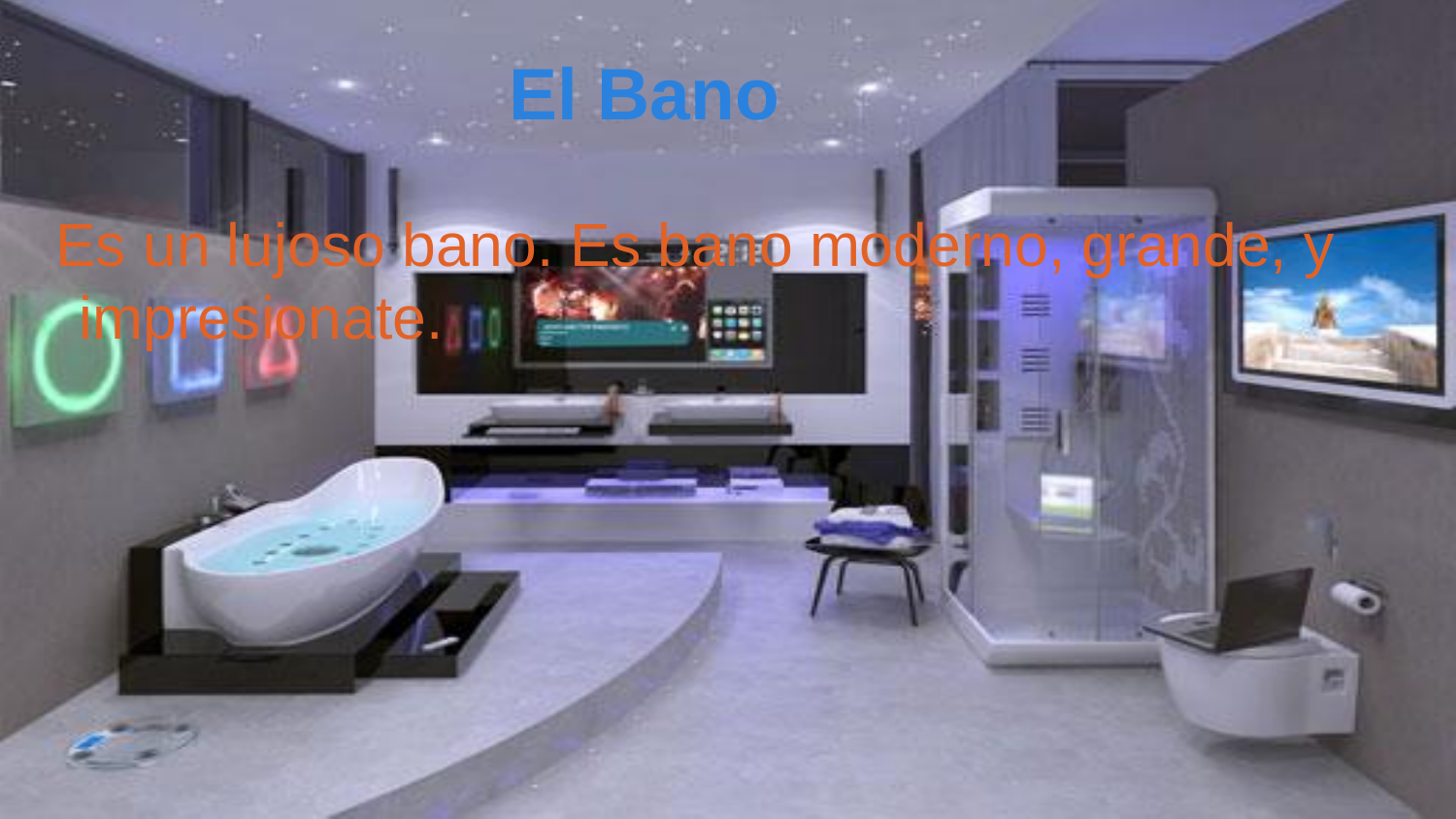

# El Bano
Es un lujoso bano. Es bano moderno, grande, y impresionate.